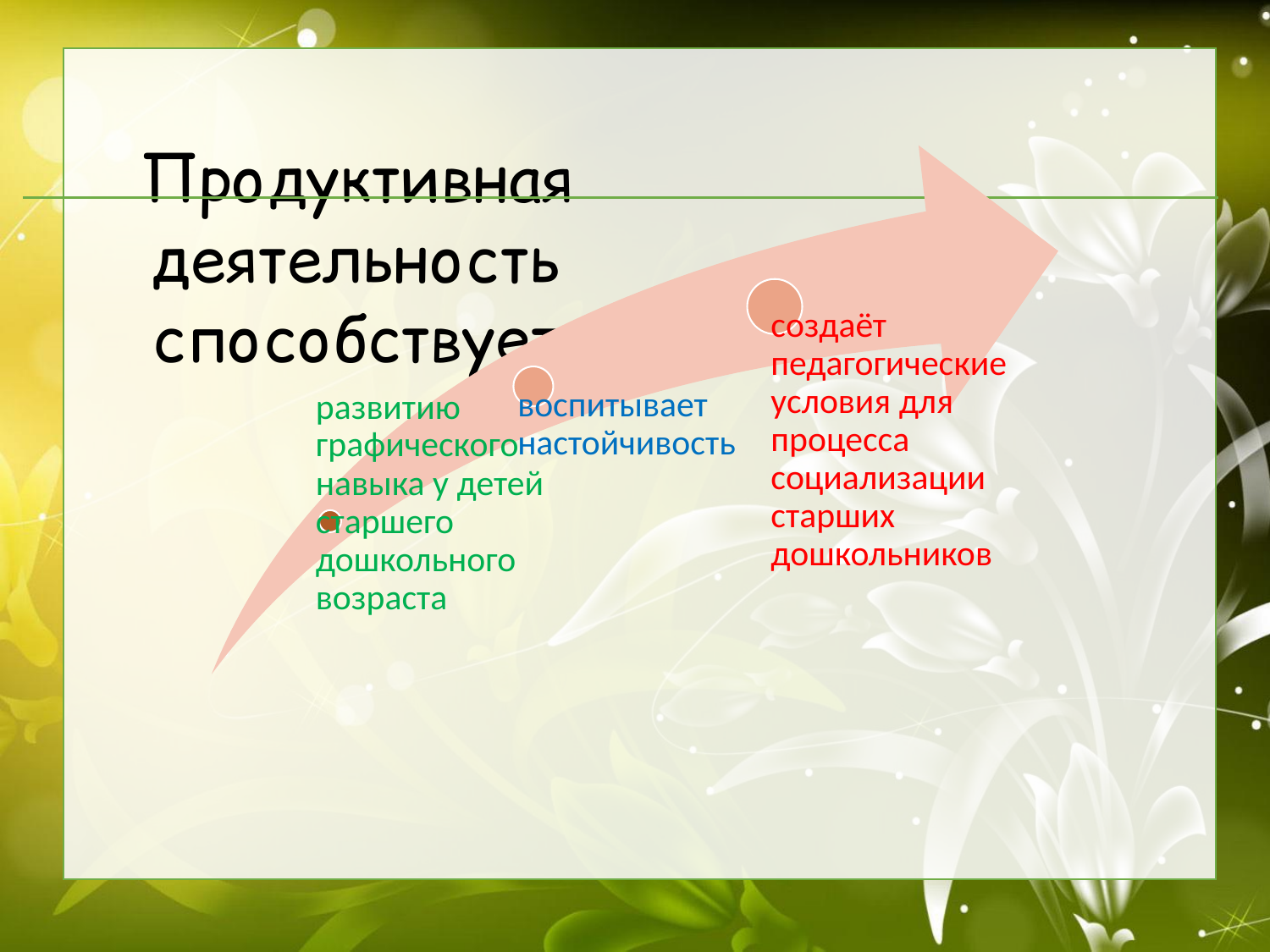

# Продуктивная деятельность способствует
развитию графического навыка у детей старшего дошкольного возраста
воспитывает настойчивость
создаёт педагогические условия для процесса социализации старших дошкольников